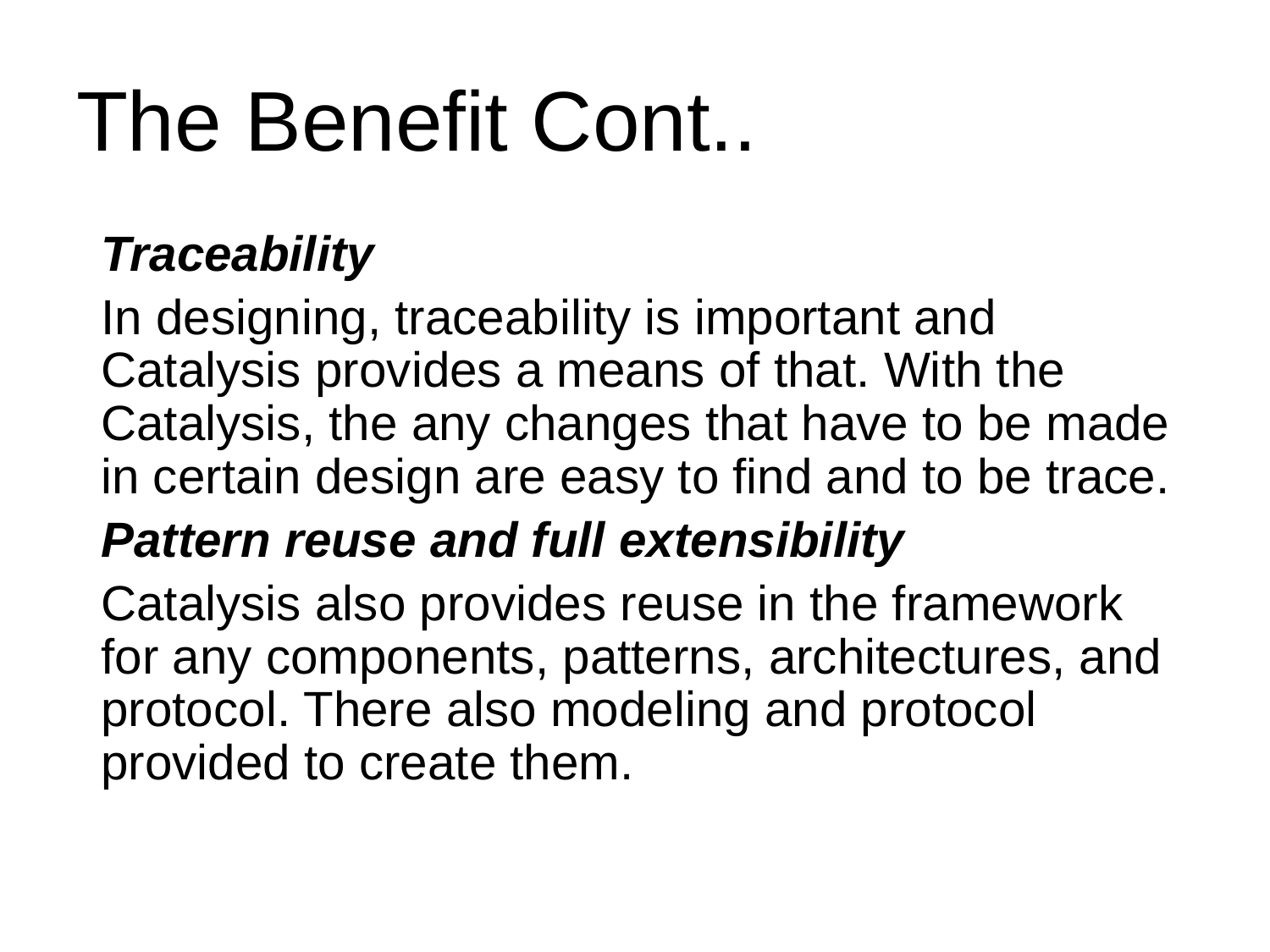

# The Benefit Cont..
Traceability
In designing, traceability is important and Catalysis provides a means of that. With the Catalysis, the any changes that have to be made in certain design are easy to find and to be trace.
Pattern reuse and full extensibility
Catalysis also provides reuse in the framework for any components, patterns, architectures, and protocol. There also modeling and protocol provided to create them.